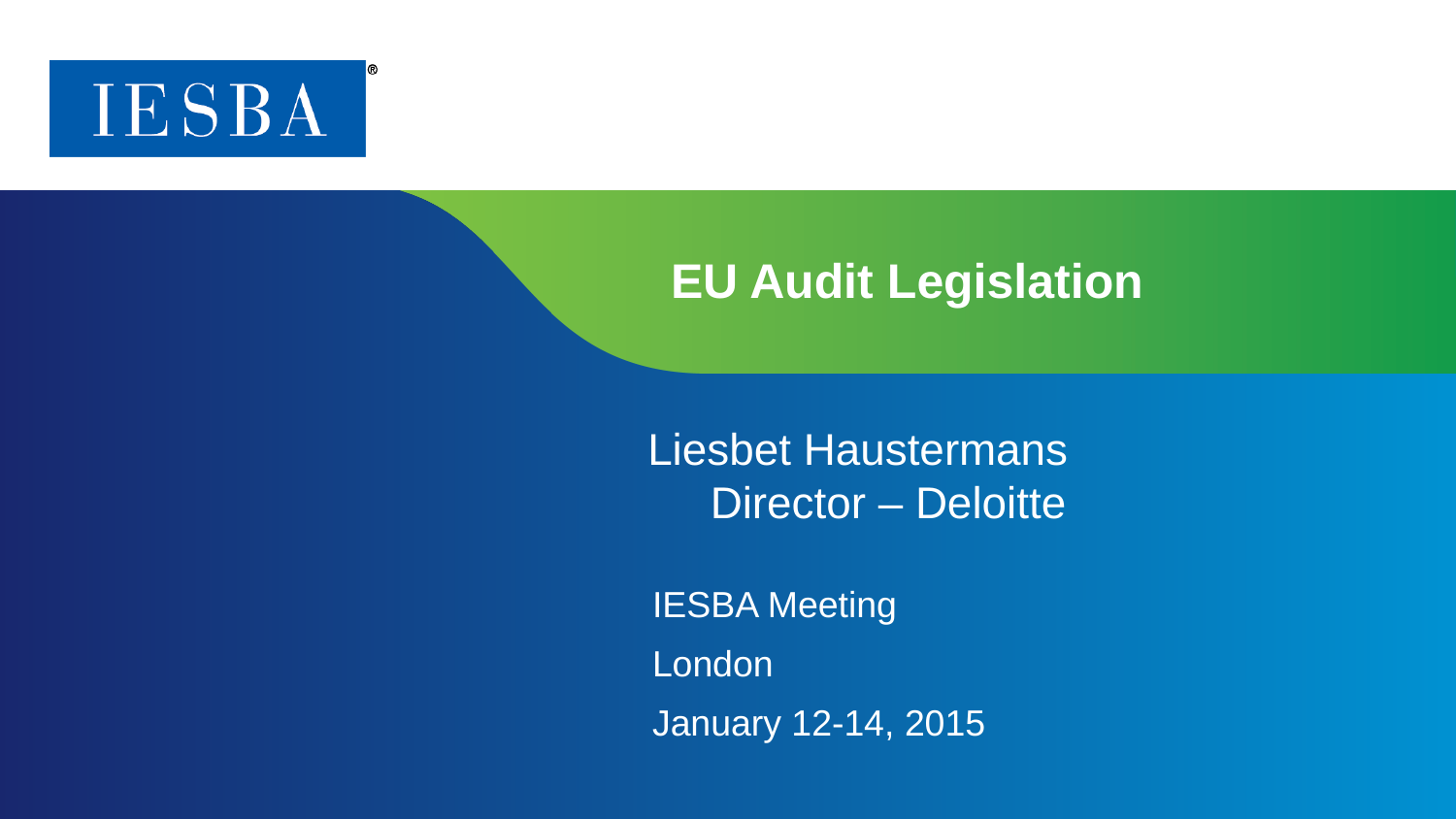

# EU Audit Legislation
Liesbet Haustermans
	Director – Deloitte
IESBA Meeting
London
January 12-14, 2015